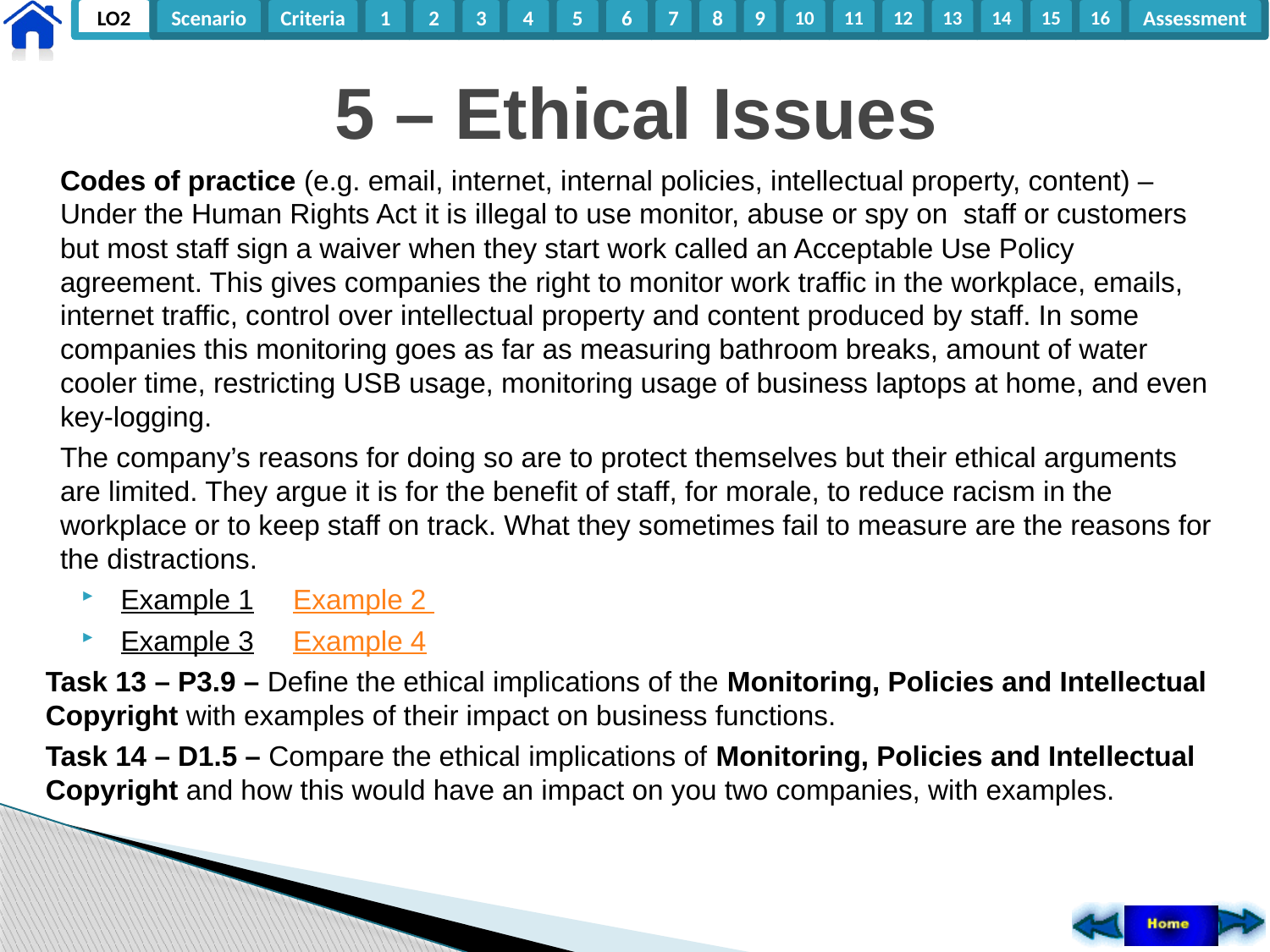

# 5 – Ethical Issues
Codes of practice (e.g. email, internet, internal policies, intellectual property, content) – Under the Human Rights Act it is illegal to use monitor, abuse or spy on  staff or customers but most staff sign a waiver when they start work called an Acceptable Use Policy agreement. This gives companies the right to monitor work traffic in the workplace, emails, internet traffic, control over intellectual property and content produced by staff. In some companies this monitoring goes as far as measuring bathroom breaks, amount of water cooler time, restricting USB usage, monitoring usage of business laptops at home, and even key-logging.
The company’s reasons for doing so are to protect themselves but their ethical arguments are limited. They argue it is for the benefit of staff, for morale, to reduce racism in the workplace or to keep staff on track. What they sometimes fail to measure are the reasons for the distractions.
Example 1     Example 2
Example 3     Example 4
Task 13 – P3.9 – Define the ethical implications of the Monitoring, Policies and Intellectual Copyright with examples of their impact on business functions.
Task 14 – D1.5 – Compare the ethical implications of Monitoring, Policies and Intellectual Copyright and how this would have an impact on you two companies, with examples.